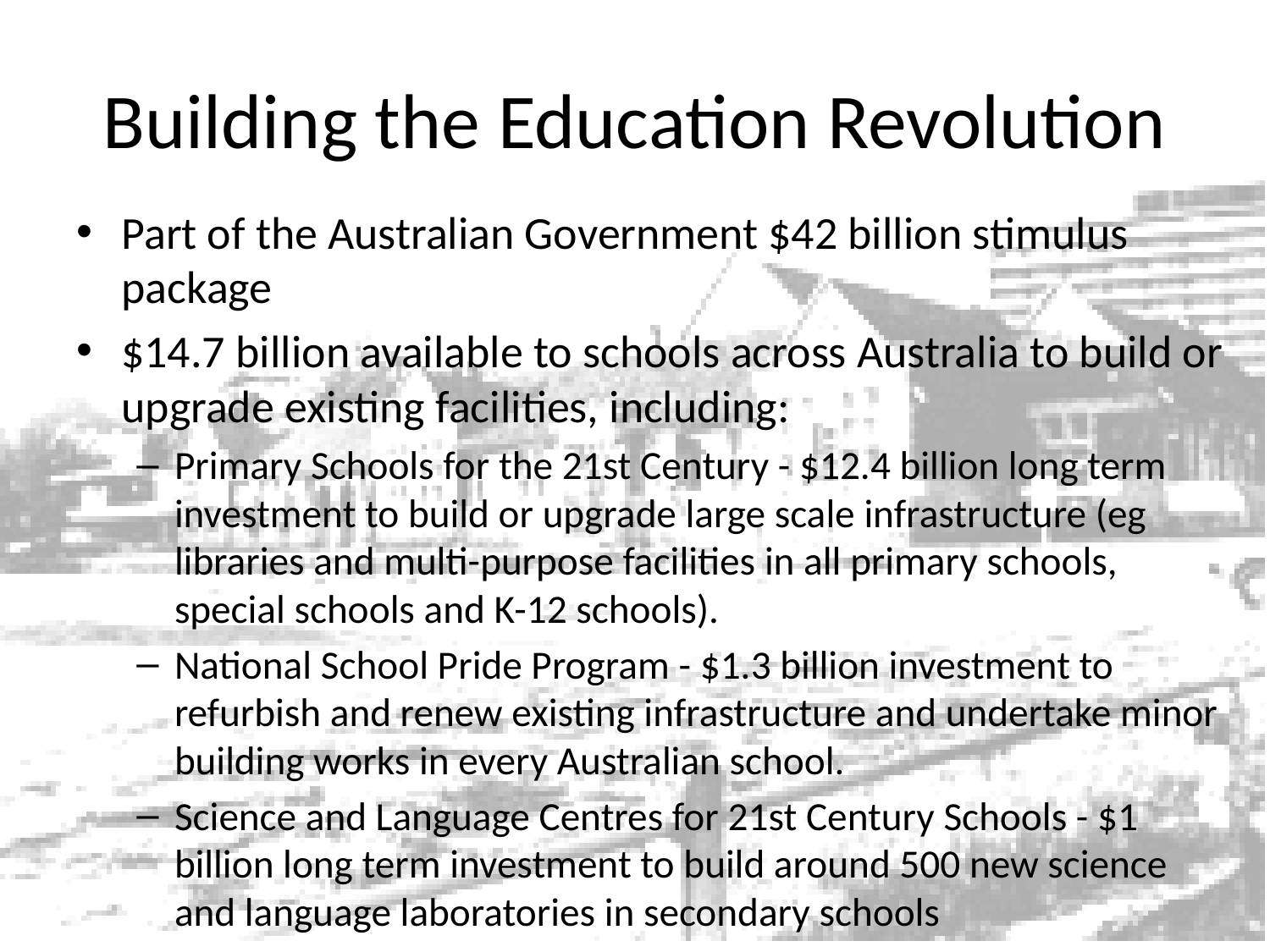

# Building the Education Revolution
Part of the Australian Government $42 billion stimulus package
$14.7 billion available to schools across Australia to build or upgrade existing facilities, including:
Primary Schools for the 21st Century - $12.4 billion long term investment to build or upgrade large scale infrastructure (eg libraries and multi-purpose facilities in all primary schools, special schools and K-12 schools).
National School Pride Program - $1.3 billion investment to refurbish and renew existing infrastructure and undertake minor building works in every Australian school.
Science and Language Centres for 21st Century Schools - $1 billion long term investment to build around 500 new science and language laboratories in secondary schools